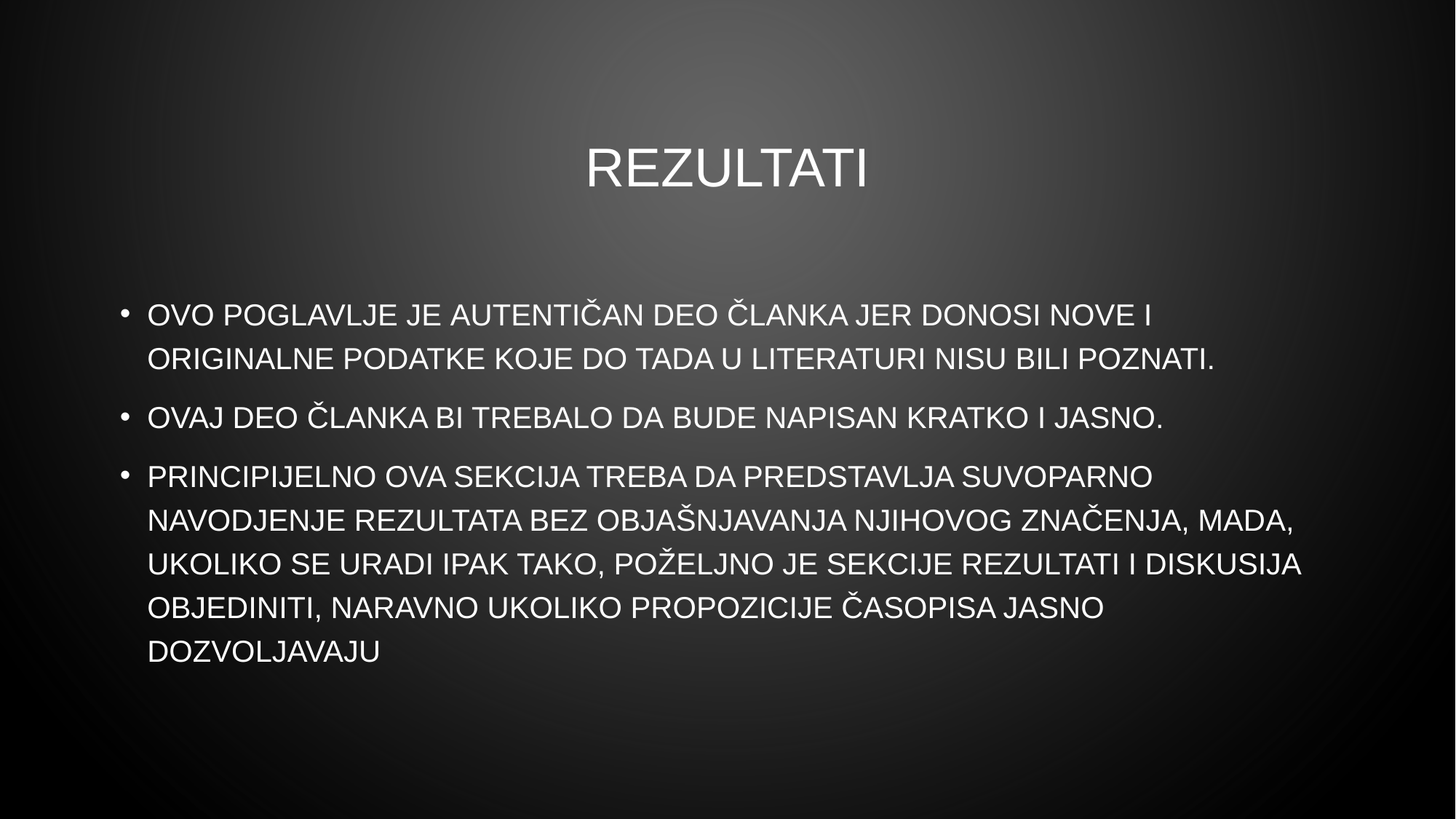

# Rezultati
Ovo poglavlje je autentičan deo članka jer donosi nove i originalne podatke koje do tada u literaturi nisu bili poznati.
Ovaj deo članka bi trebalo da bude napisan kratko i jasno.
Principijelno ova sekcija treba da predstavlja suvoparno navodjenje rezultata bez objašnjavanja njihovog značenja, mada, ukoliko se uradi ipak tako, poželjno je sekcije Rezultati i Diskusija objediniti, naravno ukoliko propozicije časopisa jasno dozvoljavaju